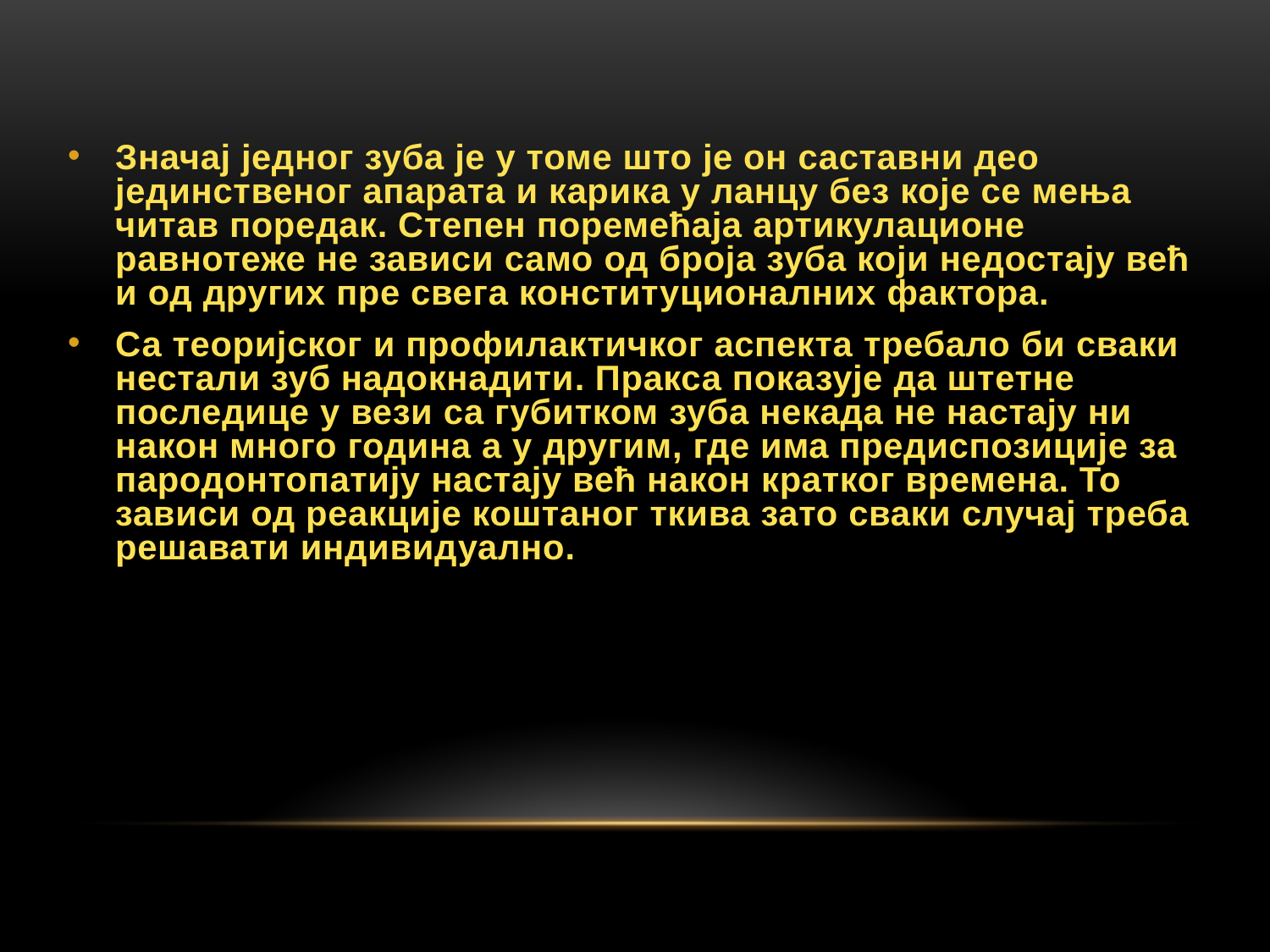

Значај једног зуба је у томе што је он саставни део јединственог апарата и карика у ланцу без које се мења читав поредак. Степен поремећаја артикулационе равнотеже не зависи само од броја зуба који недостају већ и од других пре свега конституционалних фактора.
Са теоријског и профилактичког аспекта требало би сваки нестали зуб надокнадити. Пракса показује да штетне последице у вези са губитком зуба некада не настају ни након много година а у другим, где има предиспозиције за пародонтопатију настају већ након кратког времена. То зависи од реакције коштаног ткива зато сваки случај треба решавати индивидуално.